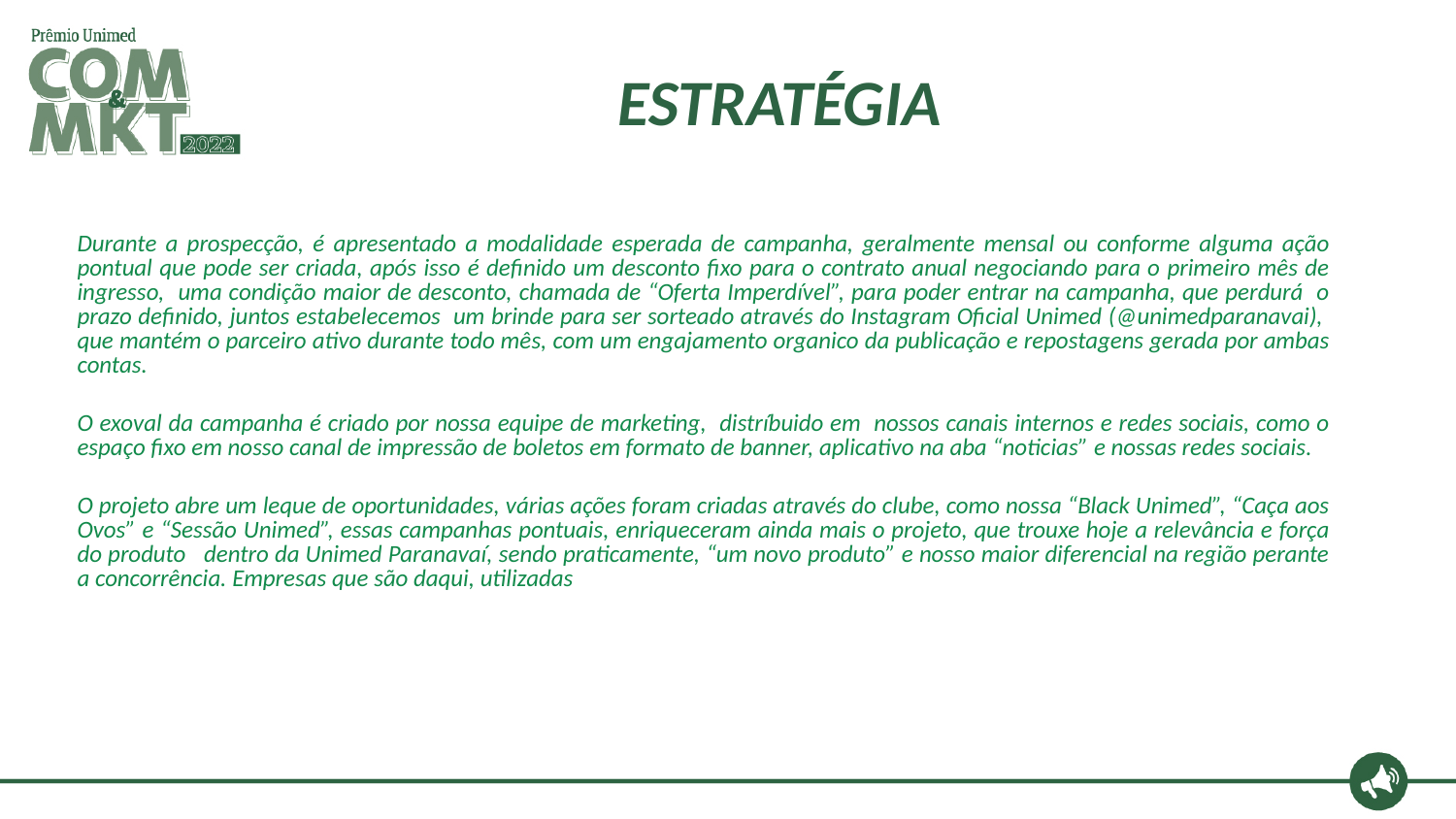

ESTRATÉGIA
Durante a prospecção, é apresentado a modalidade esperada de campanha, geralmente mensal ou conforme alguma ação pontual que pode ser criada, após isso é definido um desconto fixo para o contrato anual negociando para o primeiro mês de ingresso,  uma condição maior de desconto, chamada de “Oferta Imperdível”, para poder entrar na campanha, que perdurá  o prazo definido, juntos estabelecemos  um brinde para ser sorteado através do Instagram Oficial Unimed (@unimedparanavai),  que mantém o parceiro ativo durante todo mês, com um engajamento organico da publicação e repostagens gerada por ambas contas.

O exoval da campanha é criado por nossa equipe de marketing,  distríbuido em  nossos canais internos e redes sociais, como o espaço fixo em nosso canal de impressão de boletos em formato de banner, aplicativo na aba “noticias” e nossas redes sociais.

O projeto abre um leque de oportunidades, várias ações foram criadas através do clube, como nossa “Black Unimed”, “Caça aos Ovos” e “Sessão Unimed”, essas campanhas pontuais, enriqueceram ainda mais o projeto, que trouxe hoje a relevância e força do produto   dentro da Unimed Paranavaí, sendo praticamente, “um novo produto” e nosso maior diferencial na região perante a concorrência. Empresas que são daqui, utilizadas